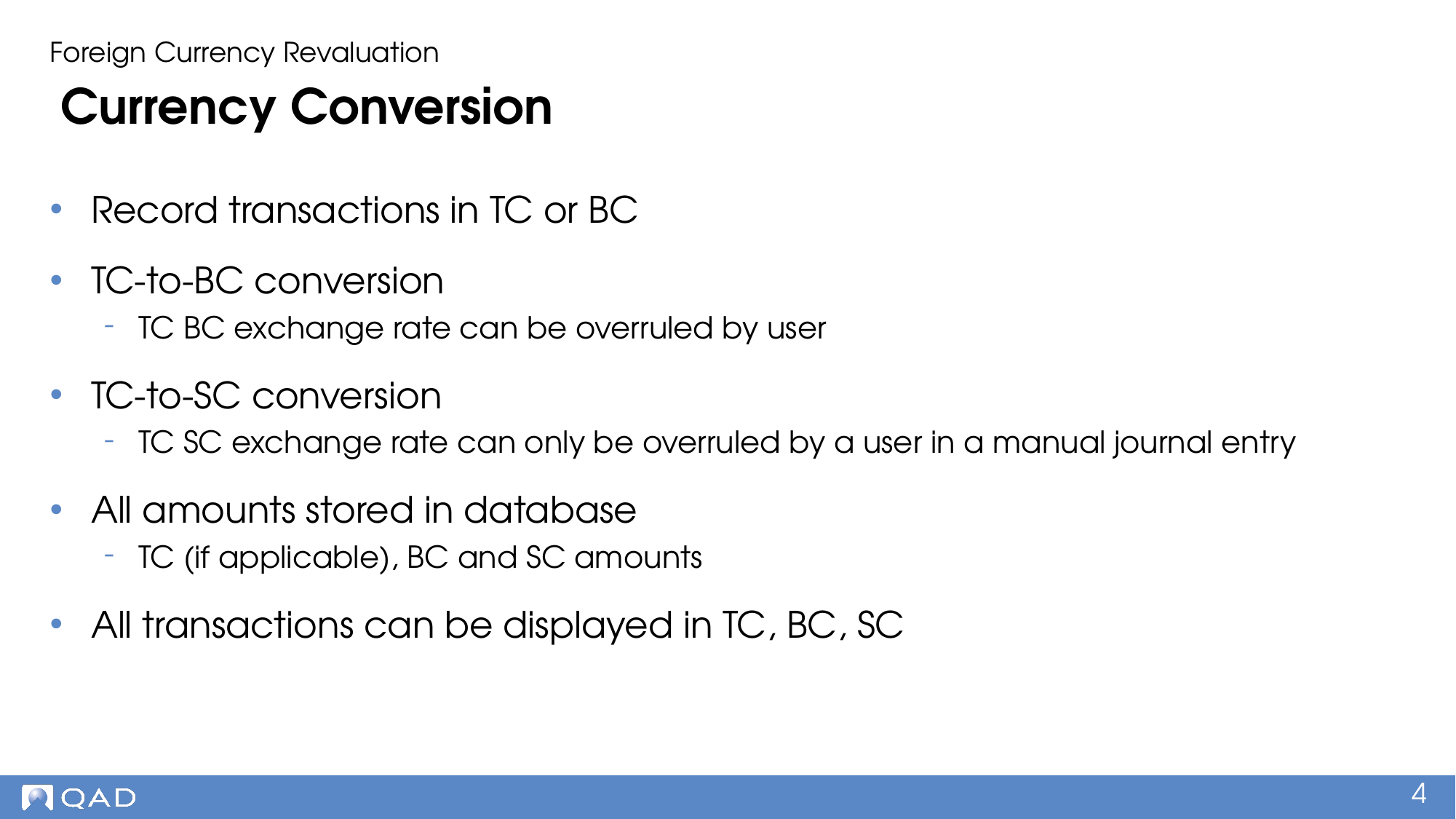

Foreign Currency Revaluation
# Currency Conversion
Record transactions in TC or BC
TC-to-BC conversion
TC BC exchange rate can be overruled by user
TC-to-SC conversion
TC SC exchange rate can only be overruled by a user in a manual journal entry
All amounts stored in database
TC (if applicable), BC and SC amounts
All transactions can be displayed in TC, BC, SC

4